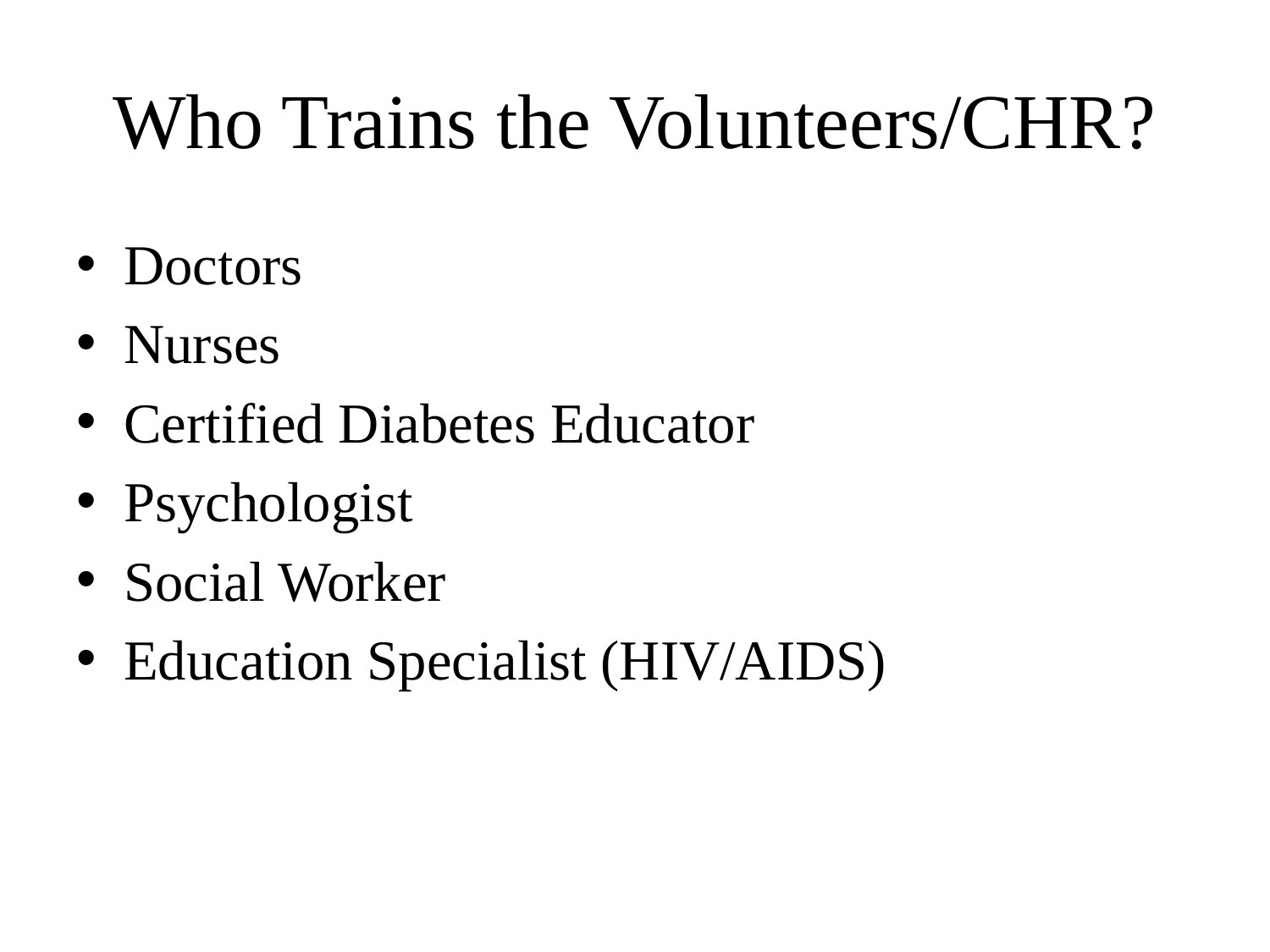

# Who Trains the Volunteers/CHR?
Doctors
Nurses
Certified Diabetes Educator
Psychologist
Social Worker
Education Specialist (HIV/AIDS)